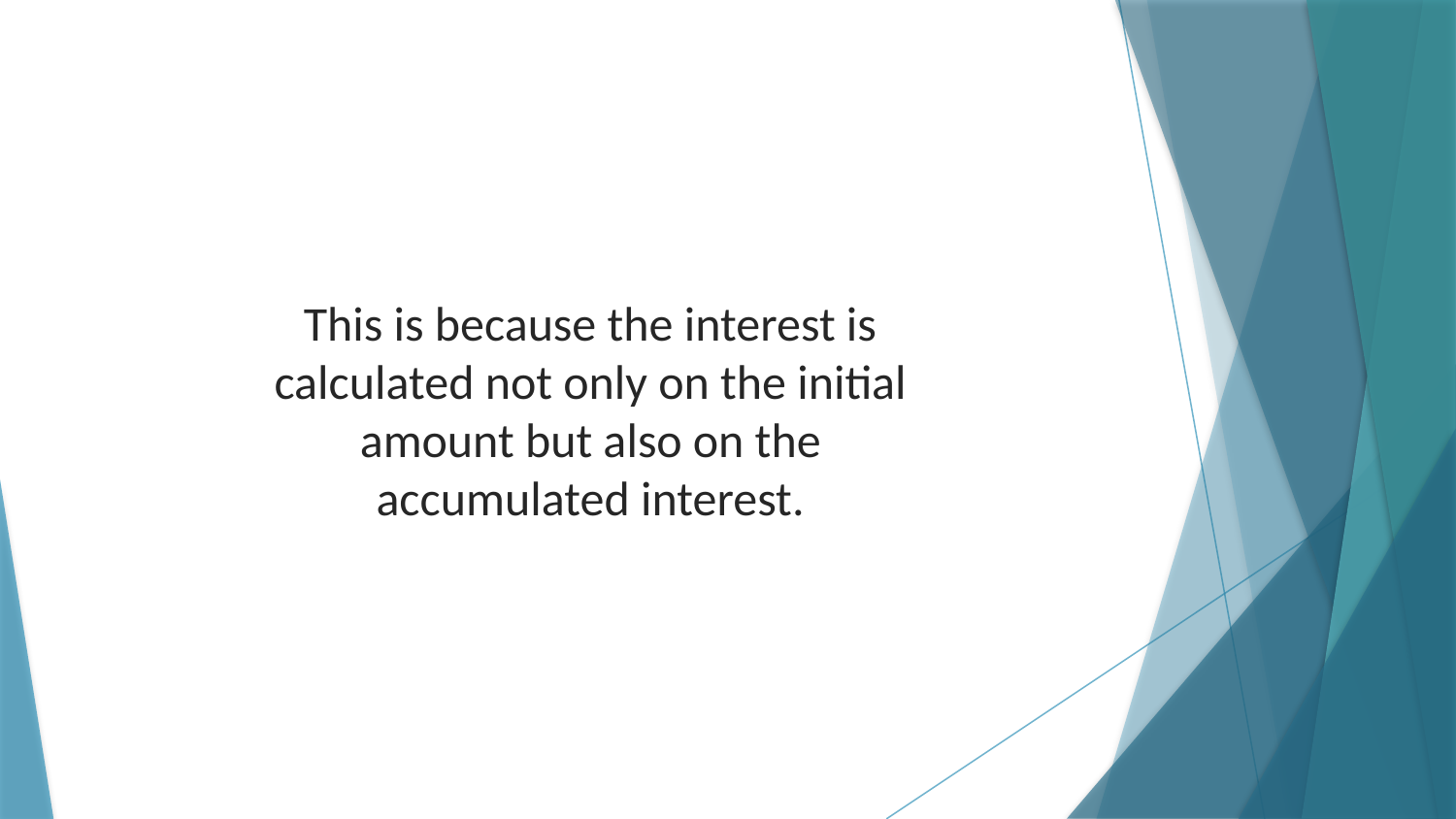

This is because the interest is calculated not only on the initial amount but also on the accumulated interest.